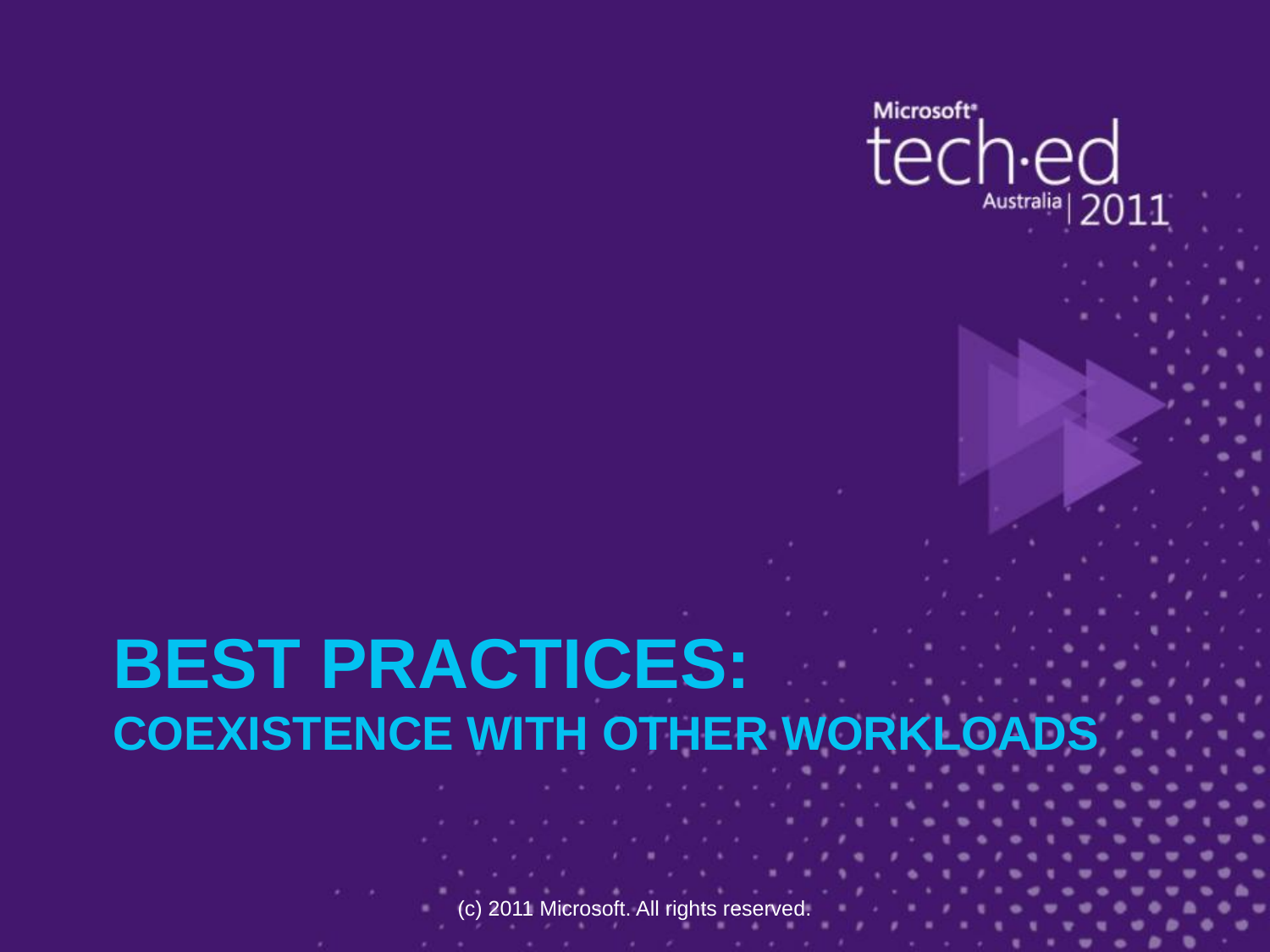

# Best Practices: Coexistence With Other Workloads
(c) 2011 Microsoft. All rights reserved.